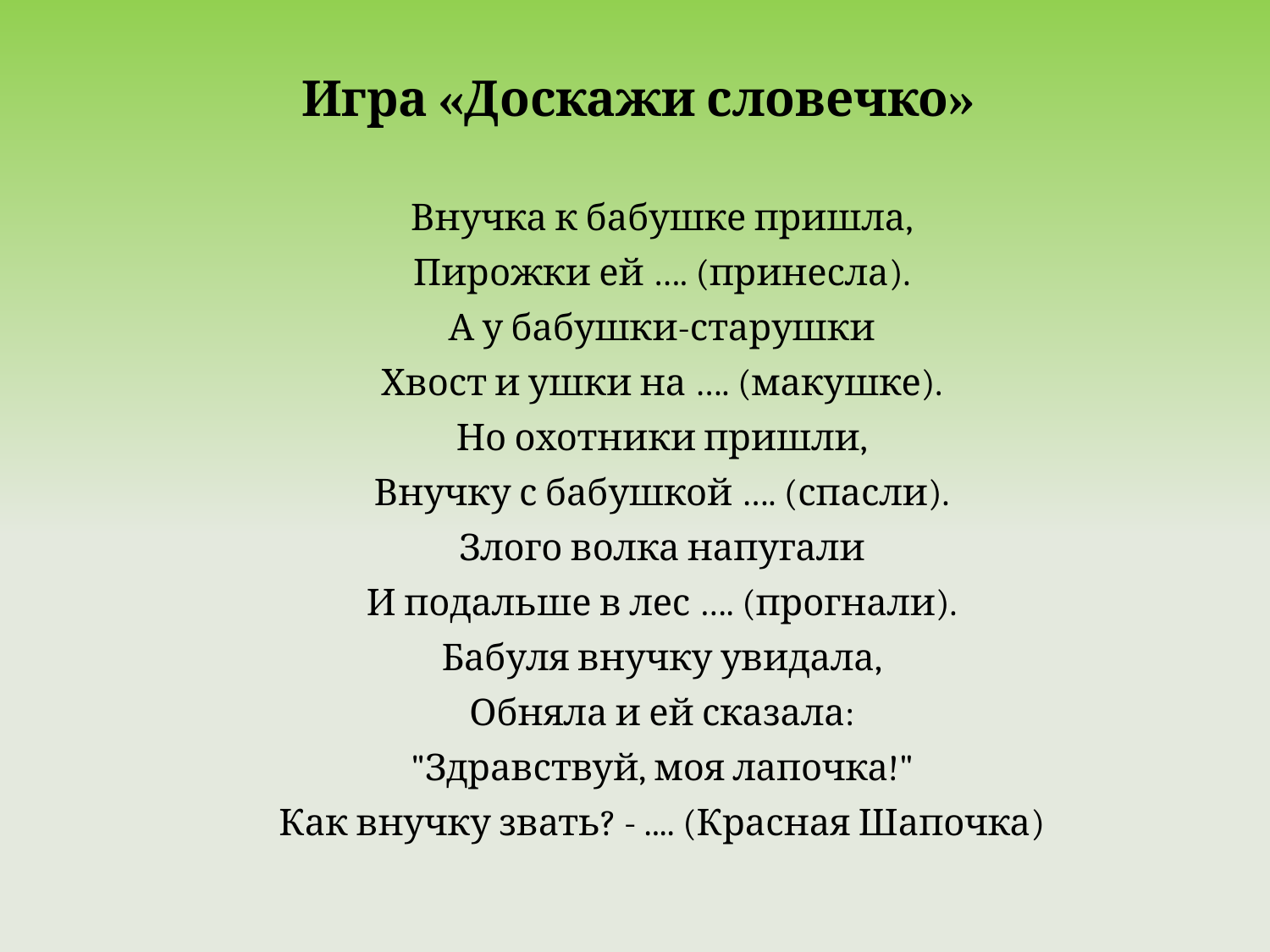

# Игра «Доскажи словечко»

Внучка к бабушке пришла,
Пирожки ей …. (принесла).
А у бабушки-старушки
Хвост и ушки на …. (макушке).
Но охотники пришли,
Внучку с бабушкой …. (спасли).
Злого волка напугали
И подальше в лес …. (прогнали).
Бабуля внучку увидала,
Обняла и ей сказала:
"Здравствуй, моя лапочка!"
Как внучку звать? - .... (Красная Шапочка)